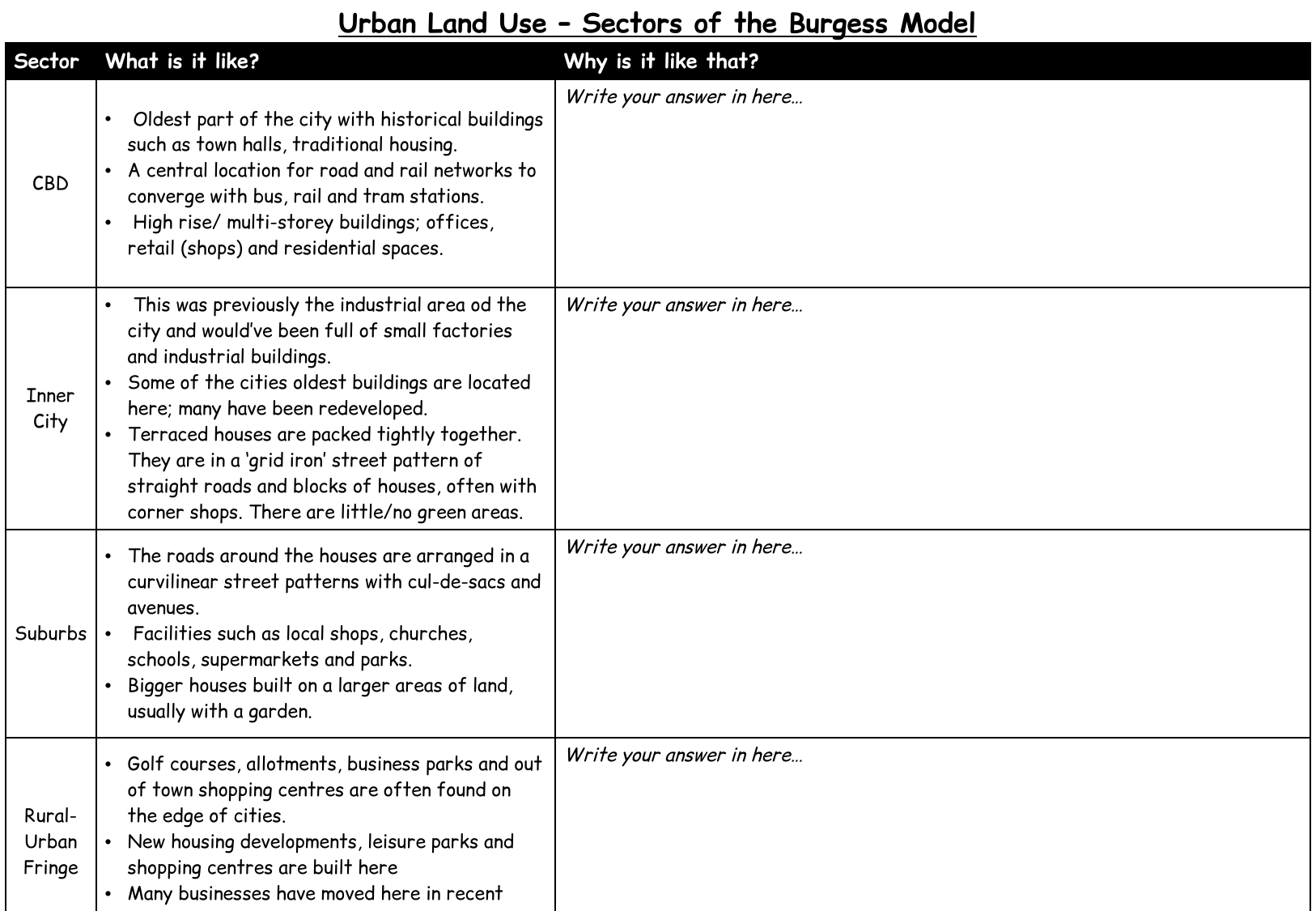

Urban Land Use – Sectors of the Burgess Model
| Sector | What is it like? | Why is it like that? |
| --- | --- | --- |
| CBD | Oldest part of the city with historical buildings such as town halls, traditional housing. A central location for road and rail networks to converge with bus, rail and tram stations. High rise/ multi-storey buildings; offices, retail (shops) and residential spaces. | Write your answer in here… |
| Inner City | This was previously the industrial area od the city and would’ve been full of small factories and industrial buildings. Some of the cities oldest buildings are located here; many have been redeveloped. Terraced houses are packed tightly together. They are in a ‘grid iron’ street pattern of straight roads and blocks of houses, often with corner shops. There are little/no green areas. | Write your answer in here… |
| Suburbs | The roads around the houses are arranged in a curvilinear street patterns with cul-de-sacs and avenues. Facilities such as local shops, churches, schools, supermarkets and parks. Bigger houses built on a larger areas of land, usually with a garden. | Write your answer in here… |
| Rural-Urban Fringe | Golf courses, allotments, business parks and out of town shopping centres are often found on the edge of cities. New housing developments, leisure parks and shopping centres are built here Many businesses have moved here in recent years. | Write your answer in here… |